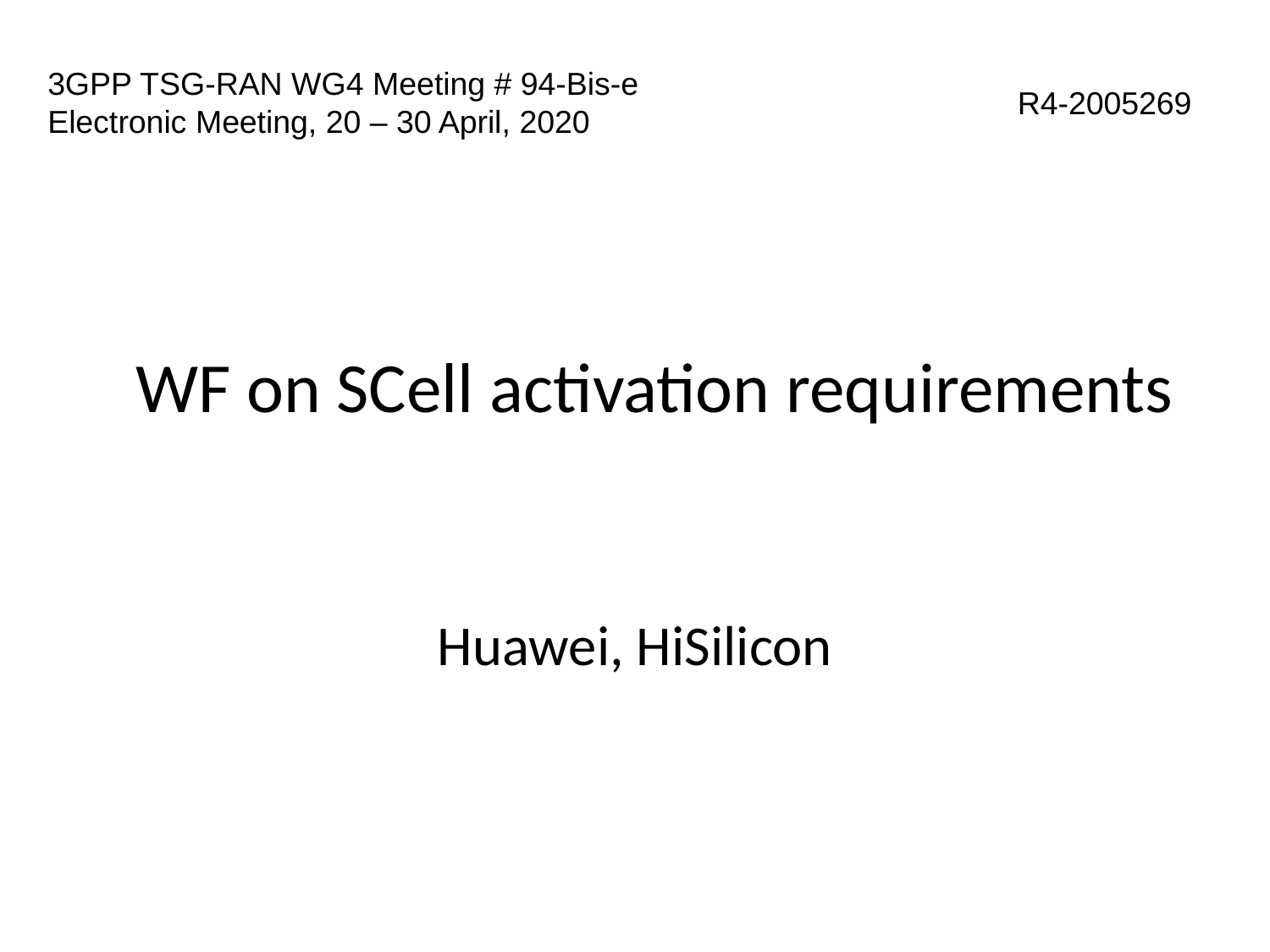

# 3GPP TSG-RAN WG4 Meeting # 94-Bis-e Electronic Meeting, 20 – 30 April, 2020
R4-2005269
WF on SCell activation requirements
Huawei, HiSilicon